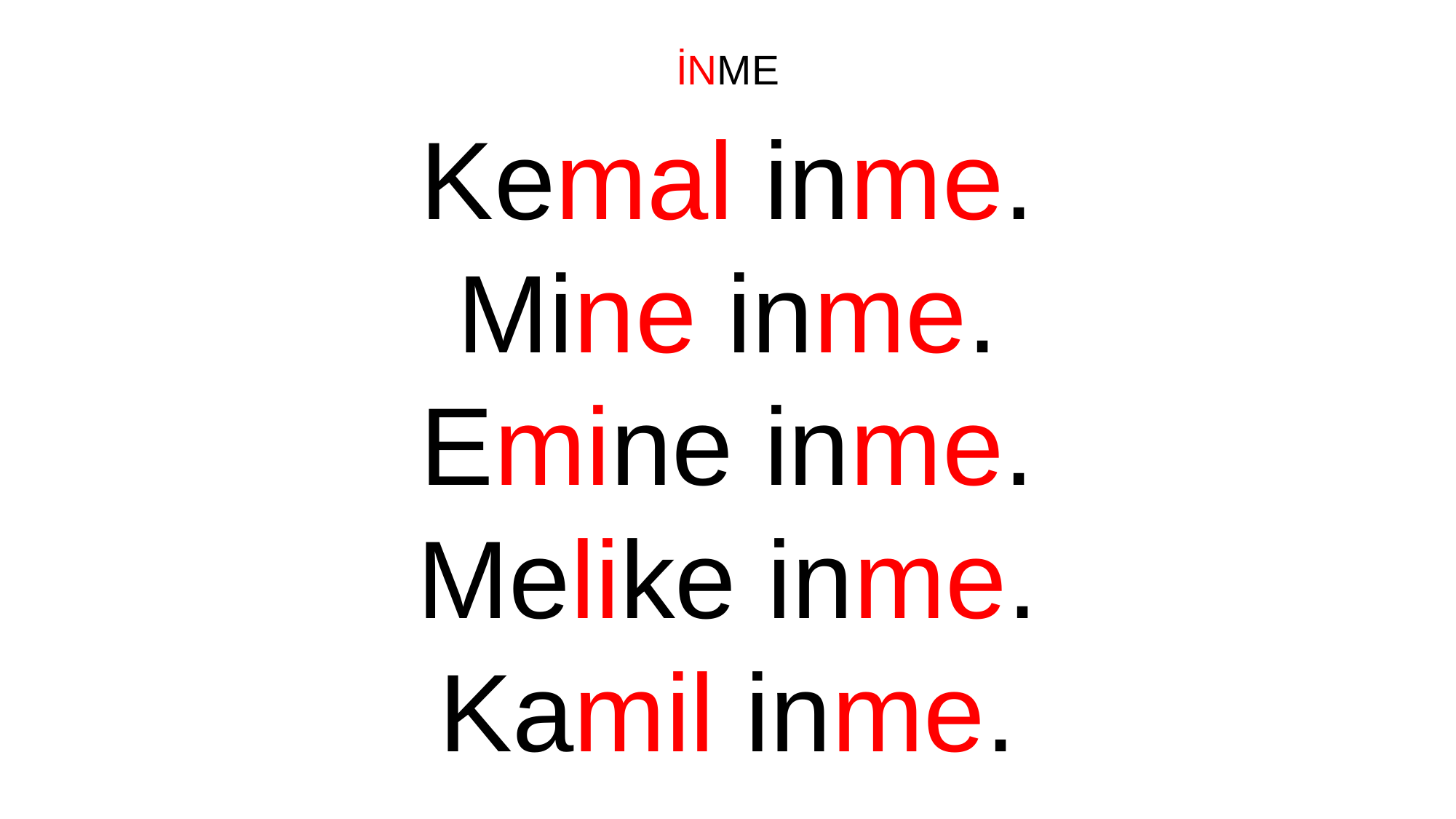

# İNME
Kemal inme.
Mine inme.
Emine inme.
Melike inme.
Kamil inme.